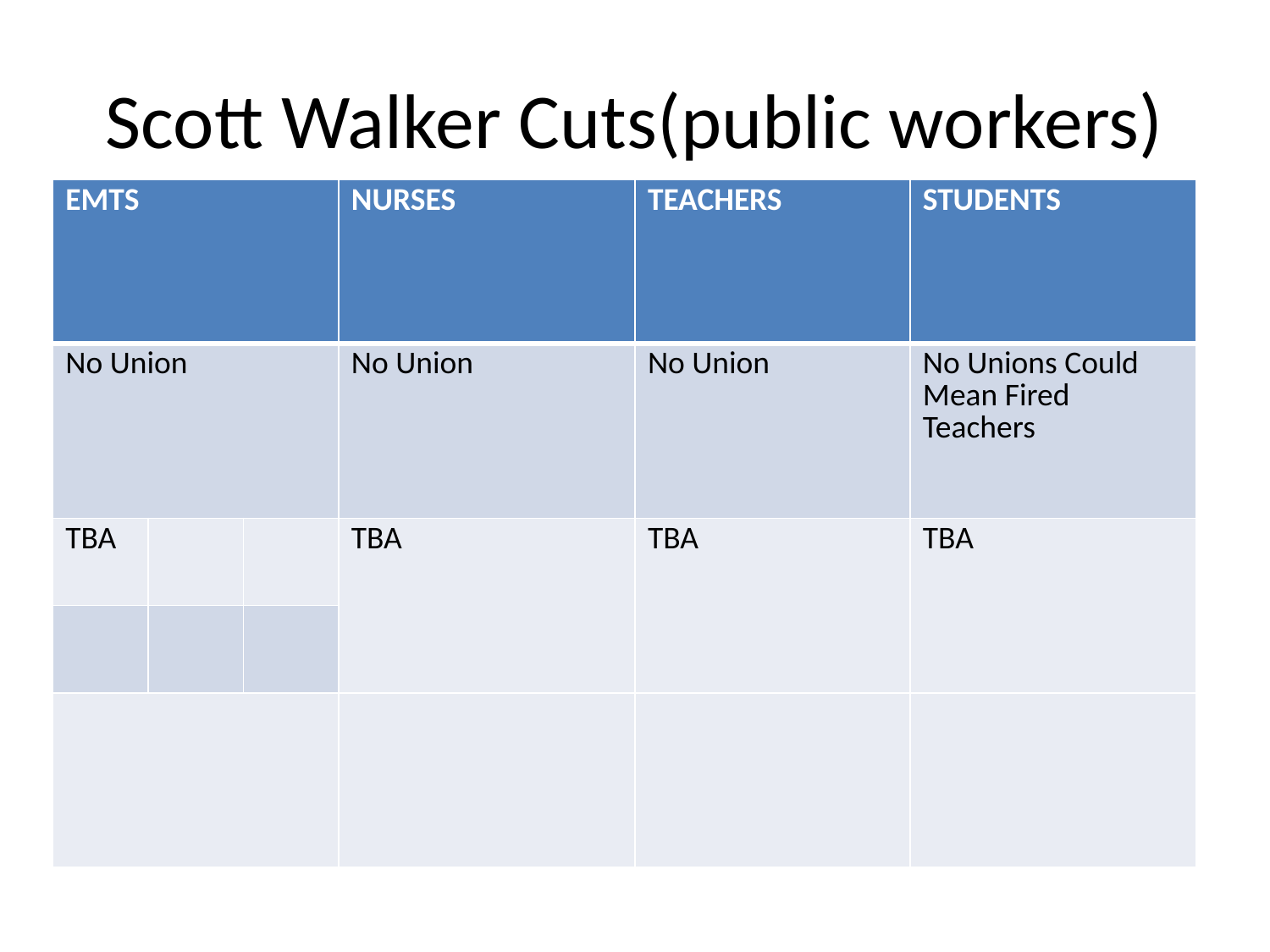

# Scott Walker Cuts(public workers)
| EMTS |  |  | NURSES | TEACHERS | STUDENTS |
| --- | --- | --- | --- | --- | --- |
| No Union |  |  | No Union | No Union | No Unions Could Mean Fired Teachers |
| TBA |  |  | TBA | TBA | TBA |
|  |  |  |  |  |  |
|  |  |  |  |  |  |